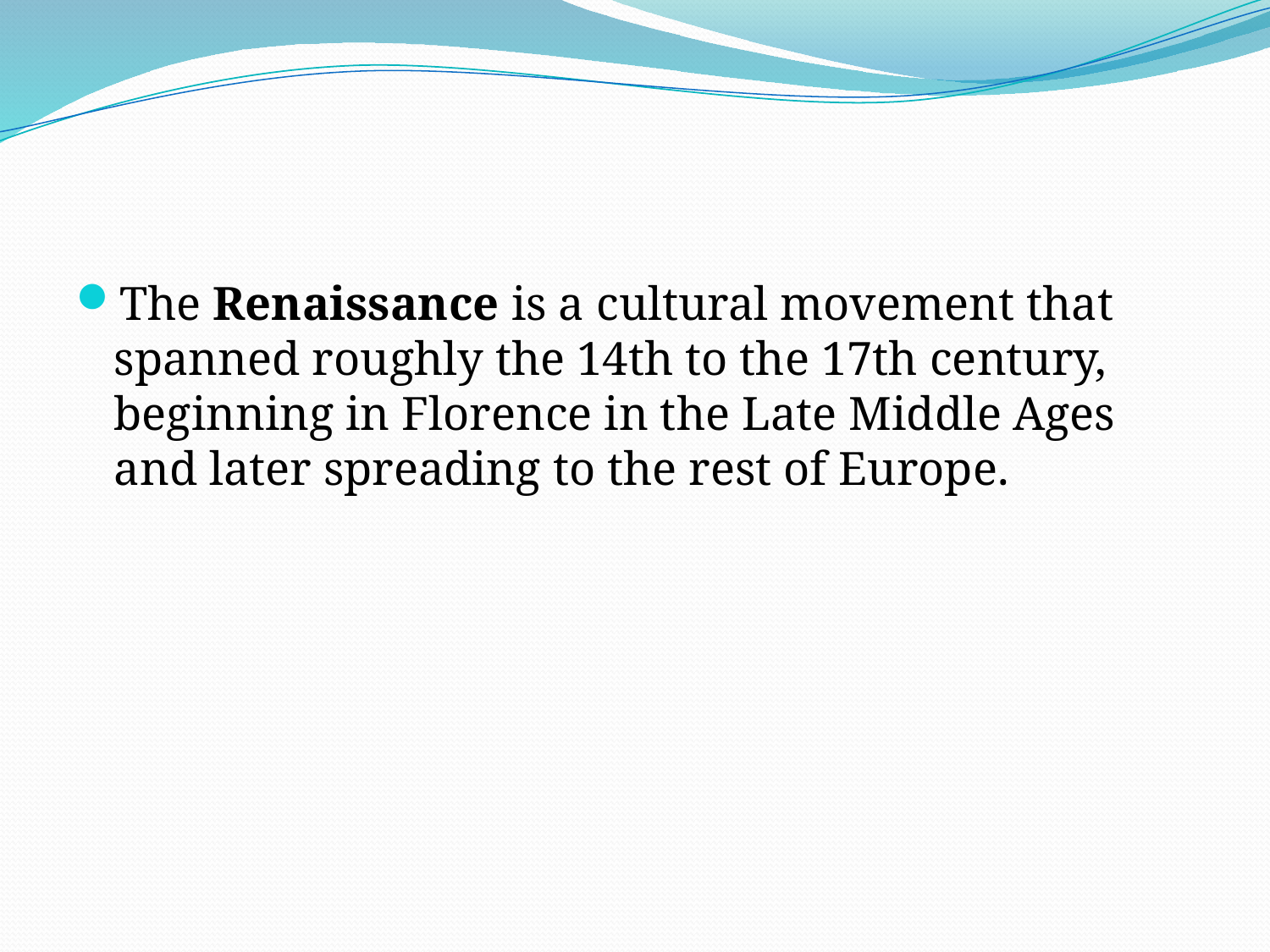

The Renaissance is a cultural movement that spanned roughly the 14th to the 17th century, beginning in Florence in the Late Middle Ages and later spreading to the rest of Europe.